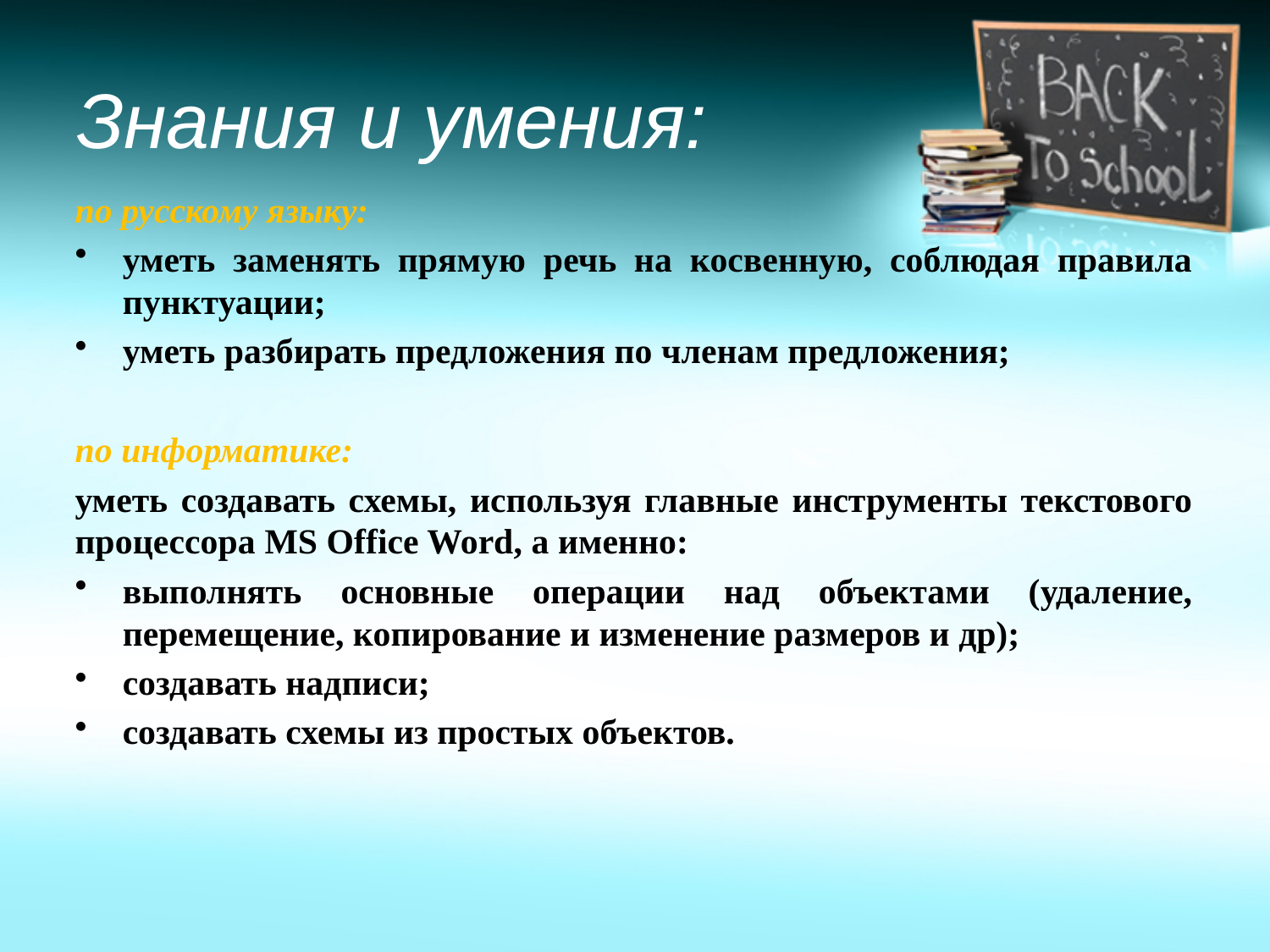

# Знания и умения:
по русскому языку:
уметь заменять прямую речь на косвенную, соблюдая правила пунктуации;
уметь разбирать предложения по членам предложения;

по информатике:
уметь создавать схемы, используя главные инструменты текстового процессора MS Office Word, а именно:
выполнять основные операции над объектами (удаление, перемещение, копирование и изменение размеров и др);
создавать надписи;
создавать схемы из простых объектов.